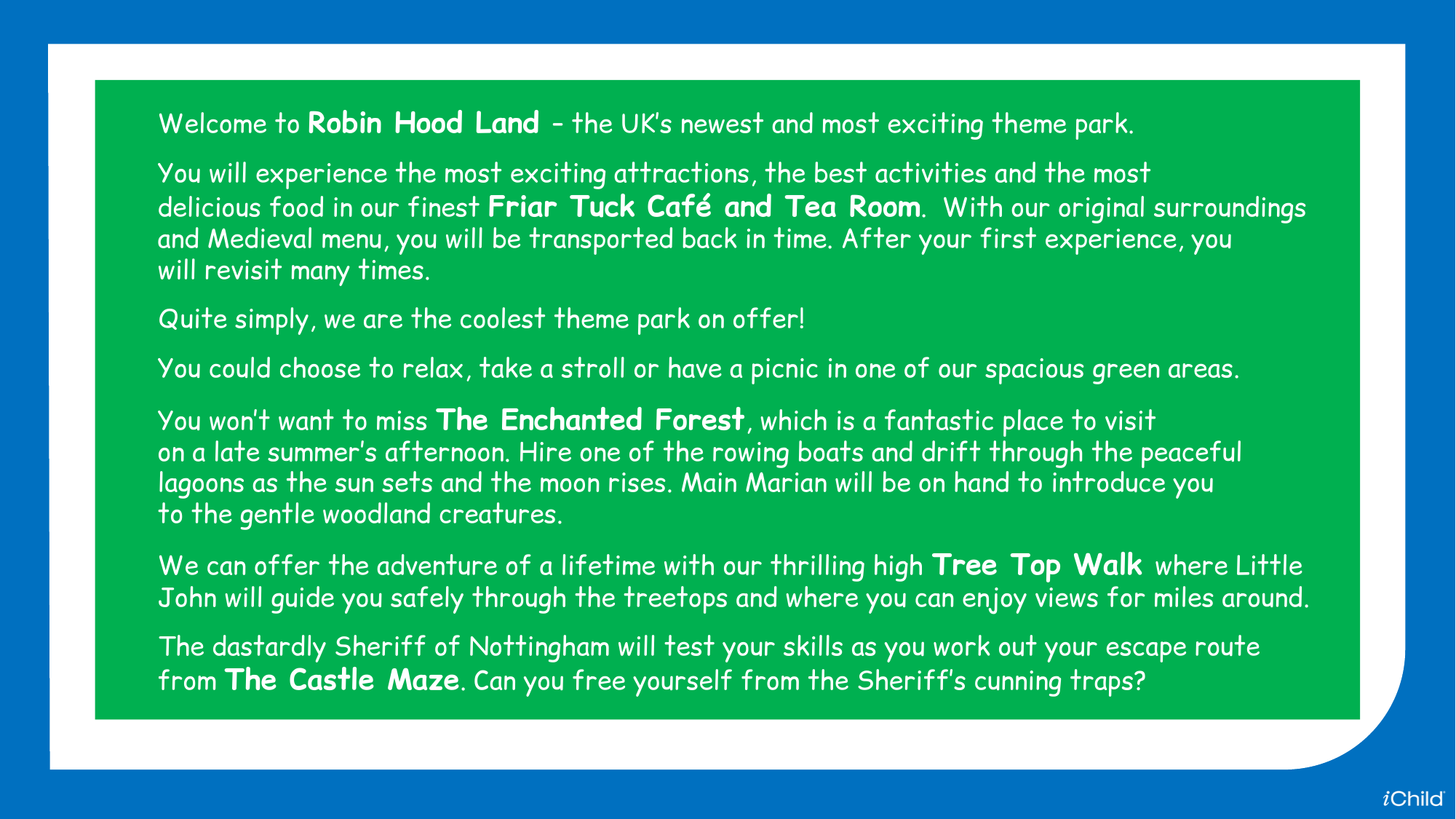

Welcome to Robin Hood Land – the UK’s newest and most exciting theme park.
You will experience the most exciting attractions, the best activities and the most
delicious food in our finest Friar Tuck Café and Tea Room.  With our original surroundings
and Medieval menu, you will be transported back in time. After your first experience, you
will revisit many times.
Quite simply, we are the coolest theme park on offer!
You could choose to relax, take a stroll or have a picnic in one of our spacious green areas.
You won’t want to miss The Enchanted Forest, which is a fantastic place to visit
on a late summer’s afternoon. Hire one of the rowing boats and drift through the peaceful
lagoons as the sun sets and the moon rises. Main Marian will be on hand to introduce you
to the gentle woodland creatures.
We can offer the adventure of a lifetime with our thrilling high Tree Top Walk where Little
John will guide you safely through the treetops and where you can enjoy views for miles around.
The dastardly Sheriff of Nottingham will test your skills as you work out your escape route
from The Castle Maze. Can you free yourself from the Sheriff’s cunning traps?